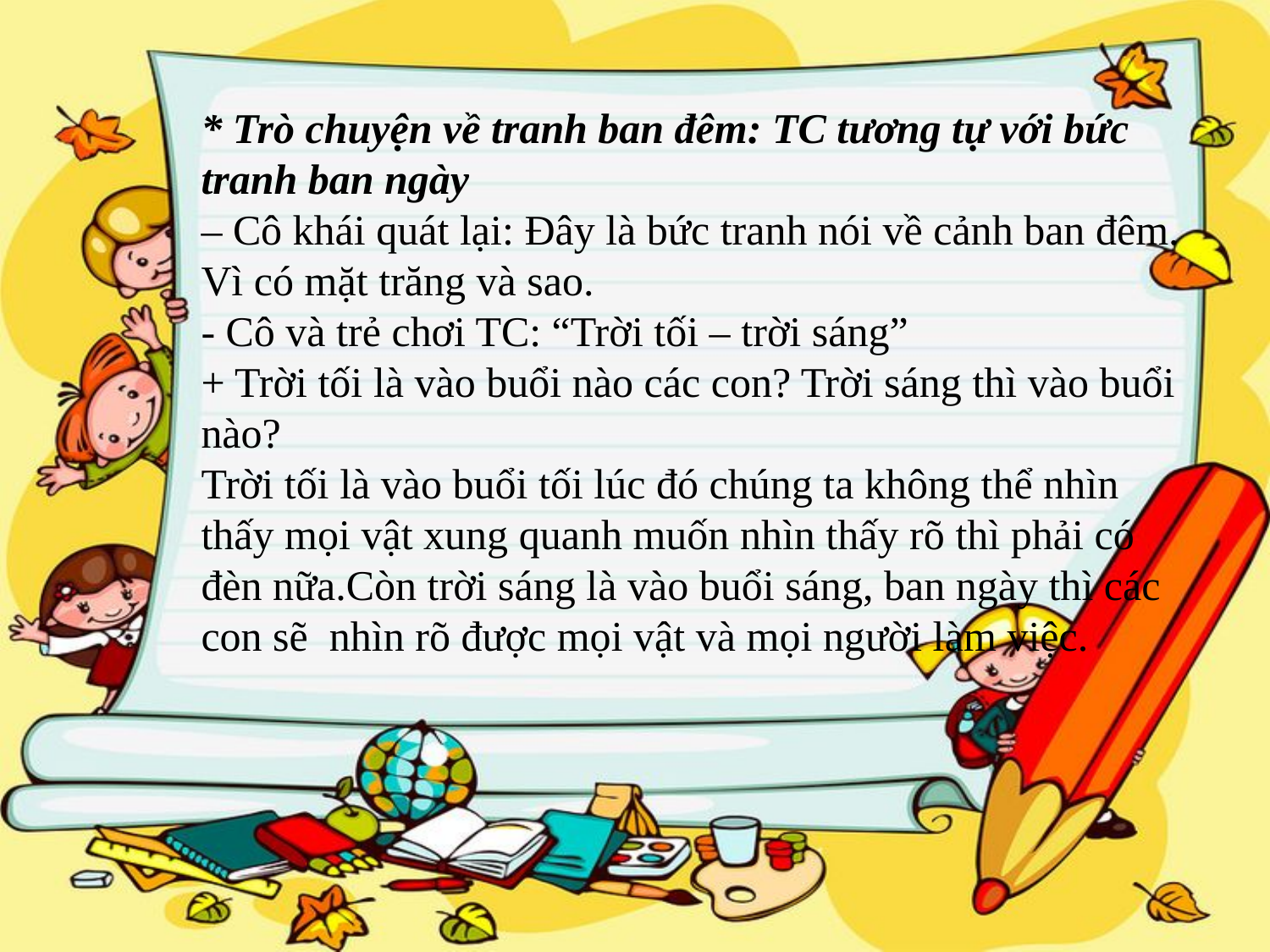

* Trò chuyện về tranh ban đêm: TC tương tự với bức tranh ban ngày
– Cô khái quát lại: Đây là bức tranh nói về cảnh ban đêm. Vì có mặt trăng và sao.
- Cô và trẻ chơi TC: “Trời tối – trời sáng”
+ Trời tối là vào buổi nào các con? Trời sáng thì vào buổi nào?
Trời tối là vào buổi tối lúc đó chúng ta không thể nhìn thấy mọi vật xung quanh muốn nhìn thấy rõ thì phải có đèn nữa.Còn trời sáng là vào buổi sáng, ban ngày thì các con sẽ  nhìn rõ được mọi vật và mọi người làm việc.